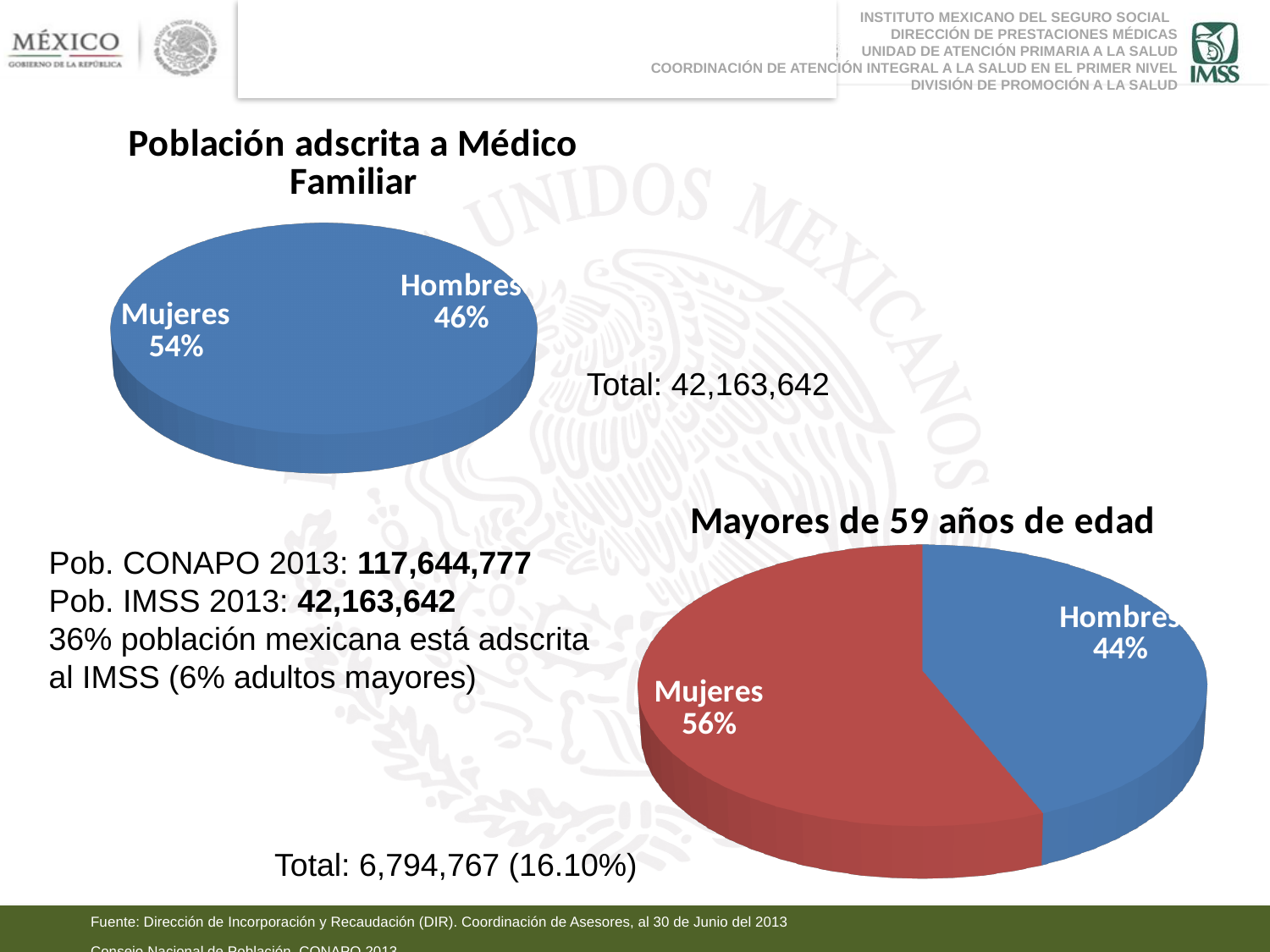

INSTITUTO MEXICANO DEL SEGURO SOCIAL
DIRECCIÓN DE PRESTACIONES MÉDICAS
UNIDAD DE ATENCIÓN PRIMARIA A LA SALUD
COORDINACIÓN DE ATENCIÓN INTEGRAL A LA SALUD EN EL PRIMER NIVEL
DIVISIÓN DE PROMOCIÓN A LA SALUD

[unsupported chart]

Total: 42,163,642

[unsupported chart]

Pob. CONAPO 2013: 117,644,777
Pob. IMSS 2013: 42,163,642
36% población mexicana está adscrita al IMSS (6% adultos mayores)

Total: 6,794,767 (16.10%)
Fuente: Dirección de Incorporación y Recaudación (DIR). Coordinación de Asesores, al 30 de Junio del 2013
Consejo Nacional de Población. CONAPO 2013.